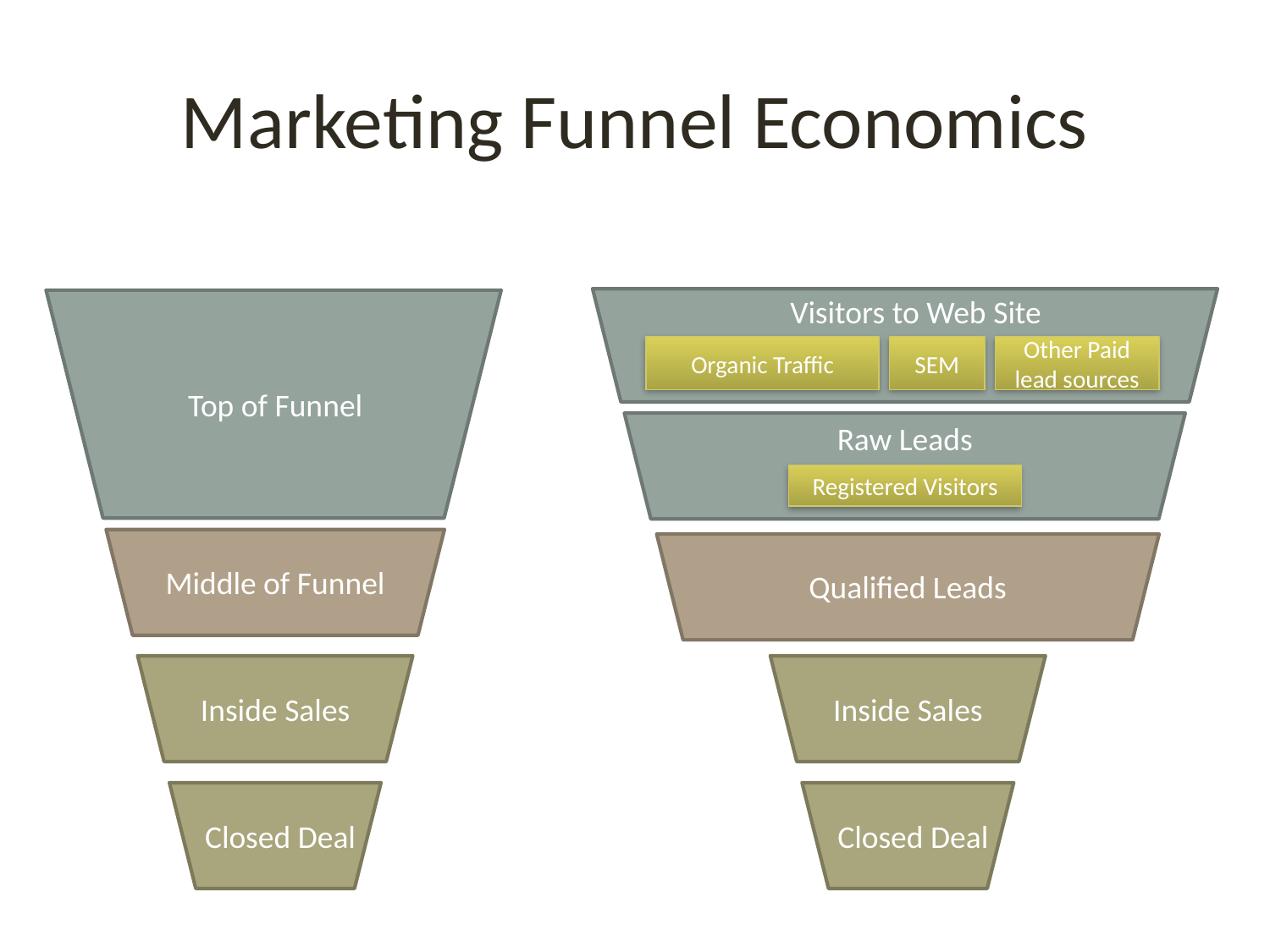

# Marketing Funnel Economics
Visitors to Web Site

Organic Traffic
SEM
Other Paid
lead sources
Top of Funnel
Raw Leads

Registered Visitors

Middle of Funnel
Qualified Leads

Inside Sales
Inside Sales

Closed Deal
Closed Deal